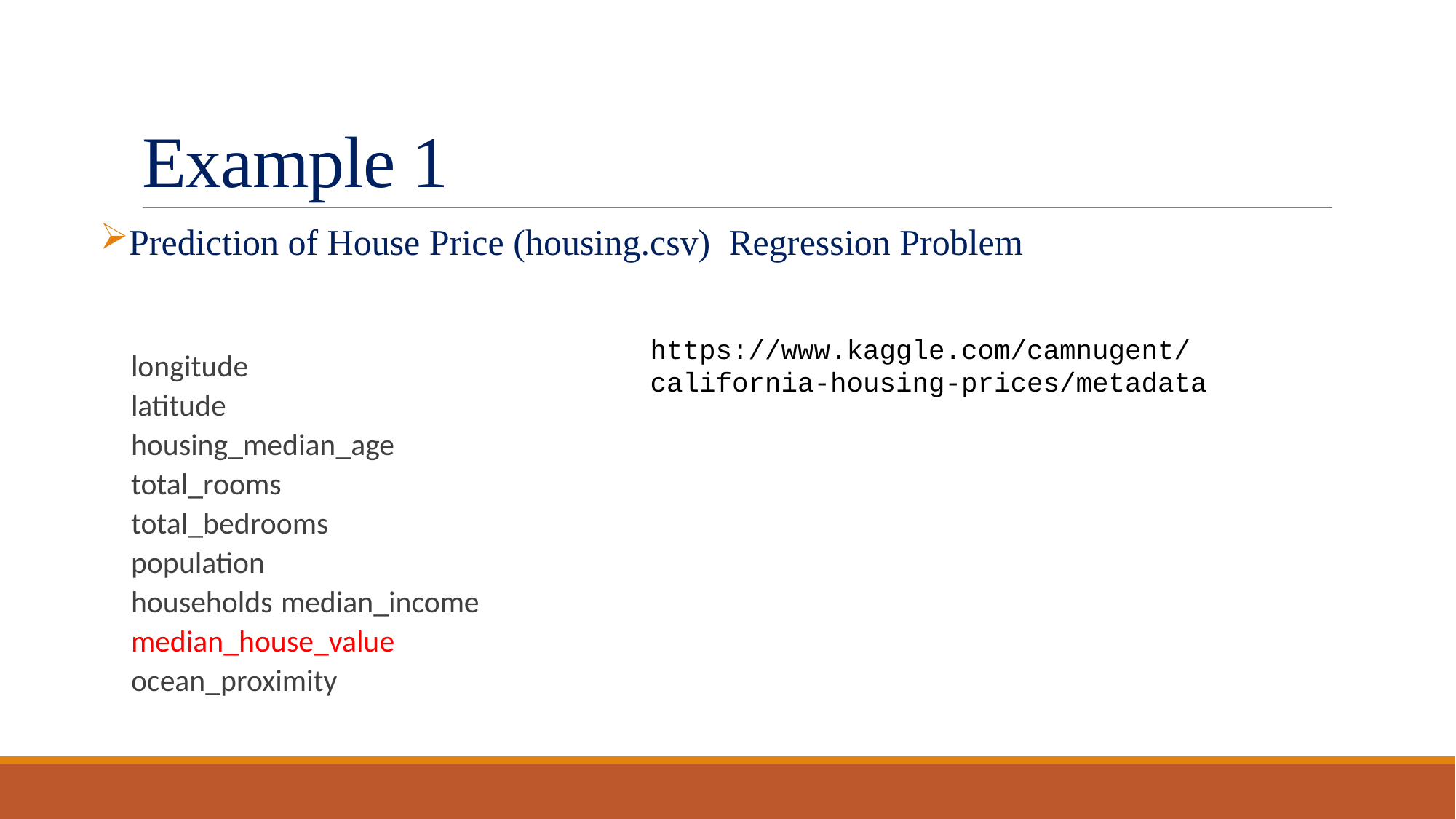

# Example 1
Prediction of House Price (housing.csv)  Regression Problem

longitude
latitude
housing_median_age
total_rooms
total_bedrooms
population
households median_income
median_house_value
ocean_proximity

https://www.kaggle.com/camnugent/california-housing-prices/metadata